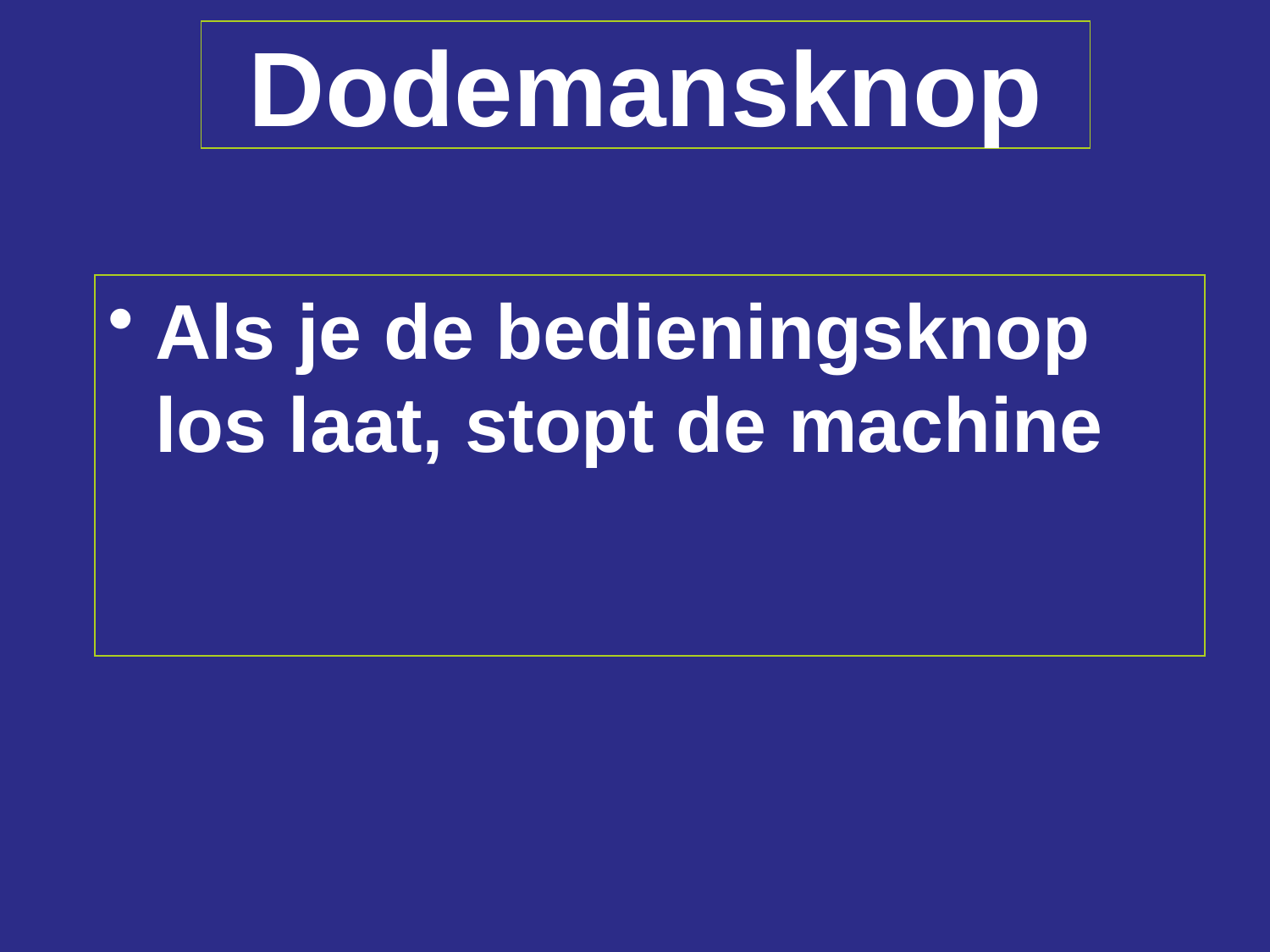

# Dodemansknop
Als je de bedieningsknop los laat, stopt de machine